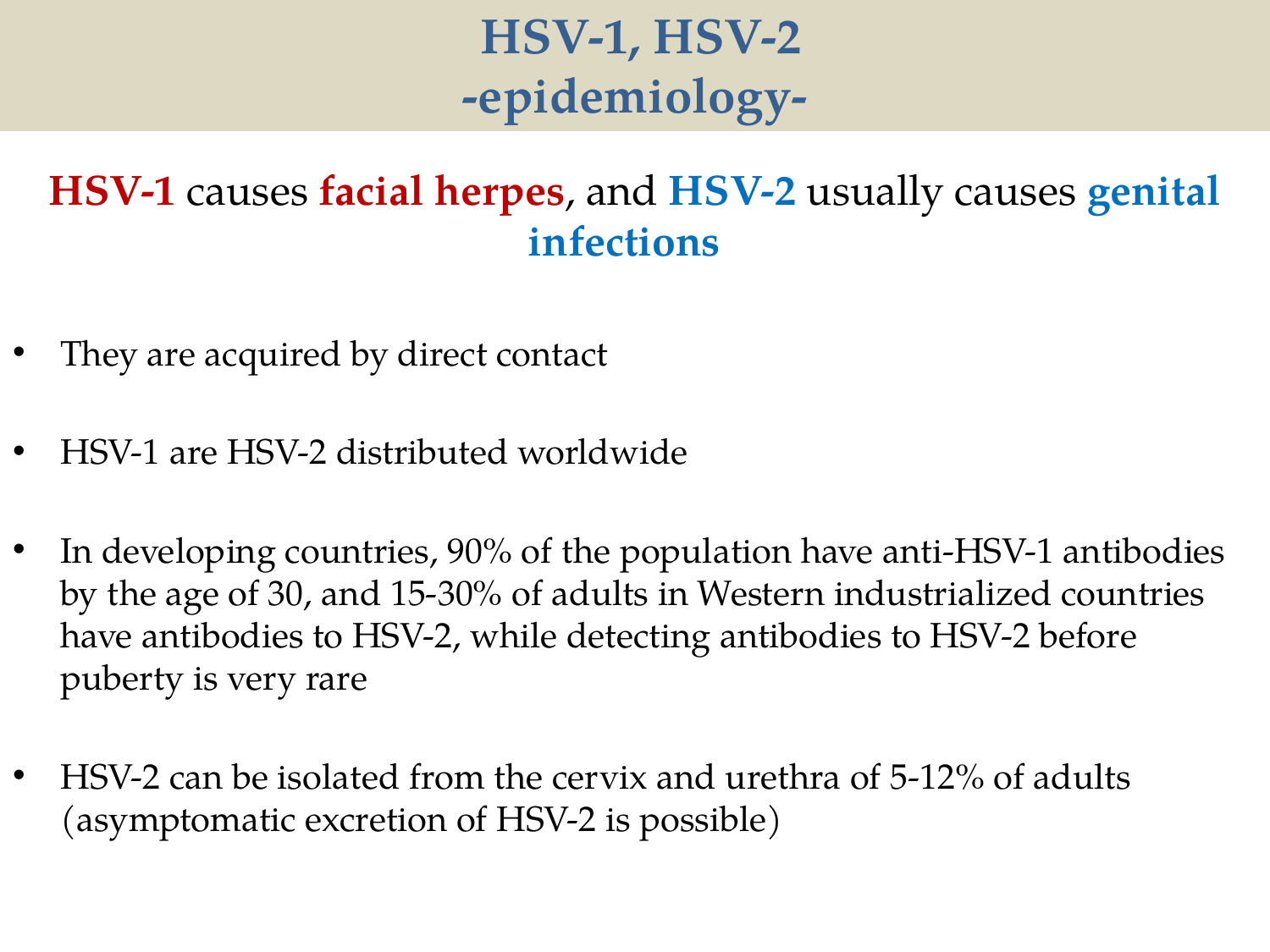

# HSV-1, HSV-2 -epidemiology-
HSV-1 causes facial herpes, and HSV-2 usually causes genital infections

They are acquired by direct contact

HSV-1 are HSV-2 distributed worldwide

In developing countries, 90% of the population have anti-HSV-1 antibodies by the age of 30, and 15-30% of adults in Western industrialized countries have antibodies to HSV-2, while detecting antibodies to HSV-2 before puberty is very rare

HSV-2 can be isolated from the cervix and urethra of 5-12% of adults (asymptomatic excretion of HSV-2 is possible)